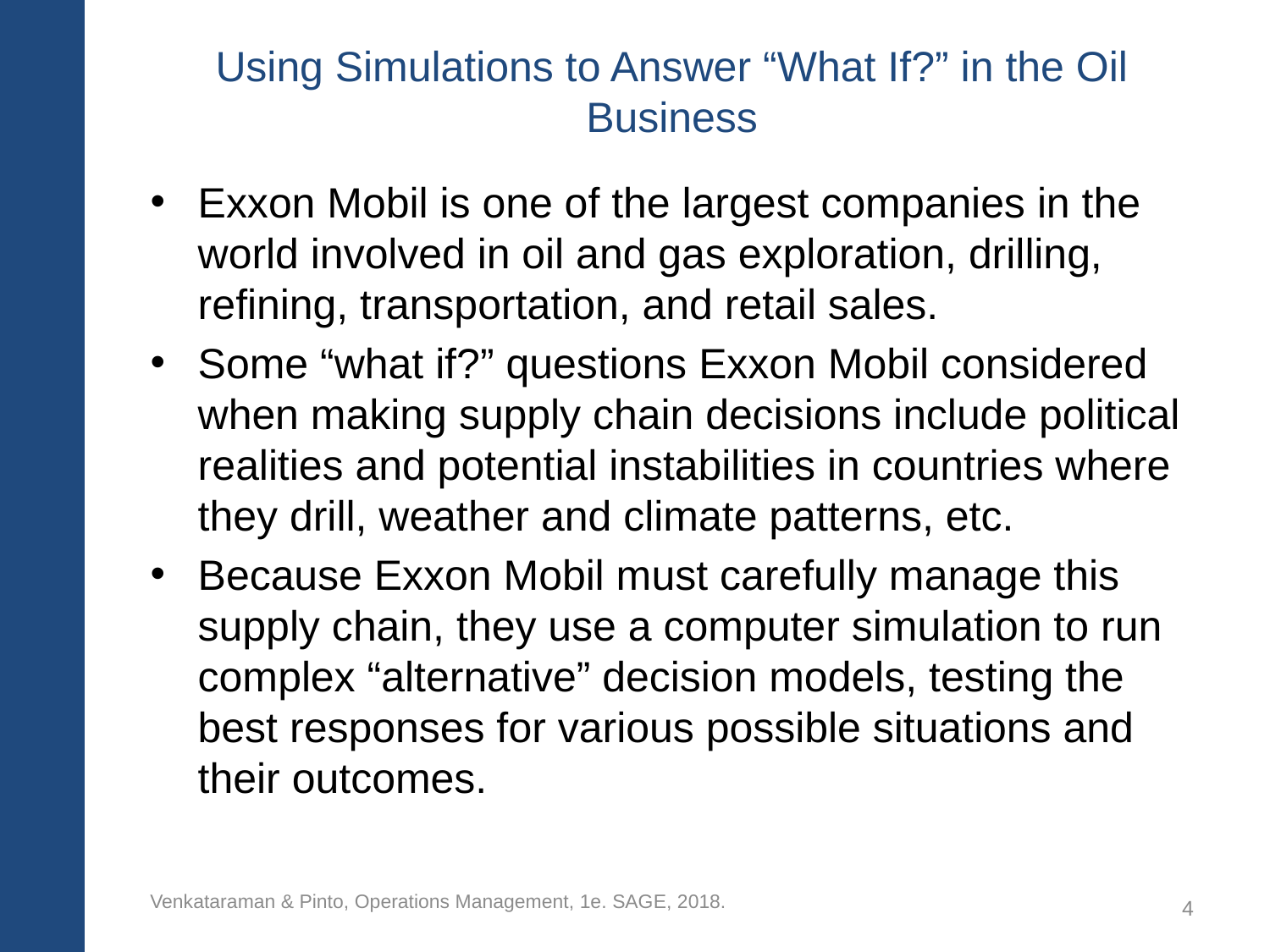

# Using Simulations to Answer “What If?” in the Oil Business
Exxon Mobil is one of the largest companies in the world involved in oil and gas exploration, drilling, refining, transportation, and retail sales.
Some “what if?” questions Exxon Mobil considered when making supply chain decisions include political realities and potential instabilities in countries where they drill, weather and climate patterns, etc.
Because Exxon Mobil must carefully manage this supply chain, they use a computer simulation to run complex “alternative” decision models, testing the best responses for various possible situations and their outcomes.
Venkataraman & Pinto, Operations Management, 1e. SAGE, 2018.
4